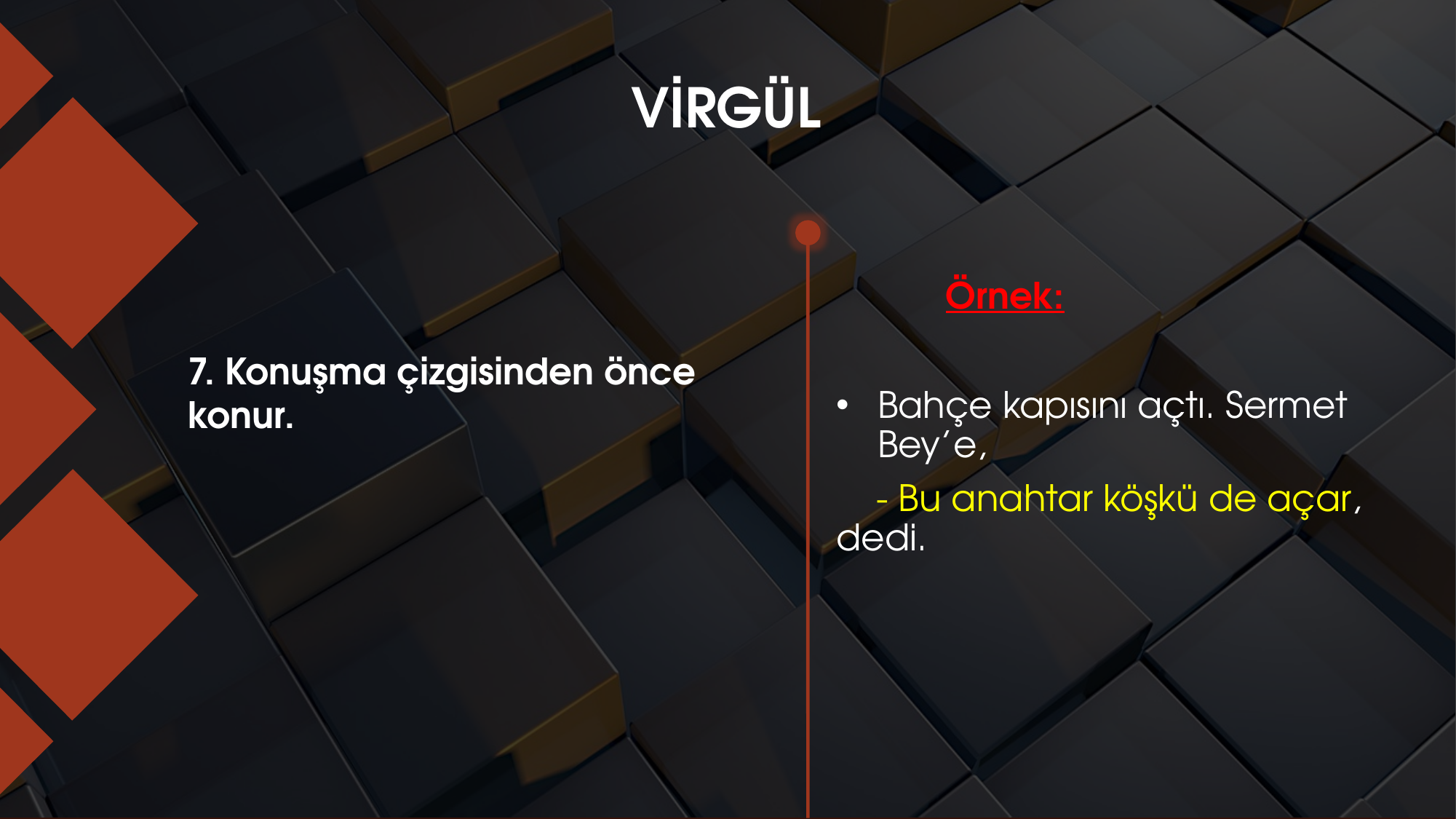

# VİRGÜL

	Örnek:

Bahçe kapısını açtı. Sermet Bey’e,
    - Bu anahtar köşkü de açar, dedi.

7. Konuşma çizgisinden önce konur.